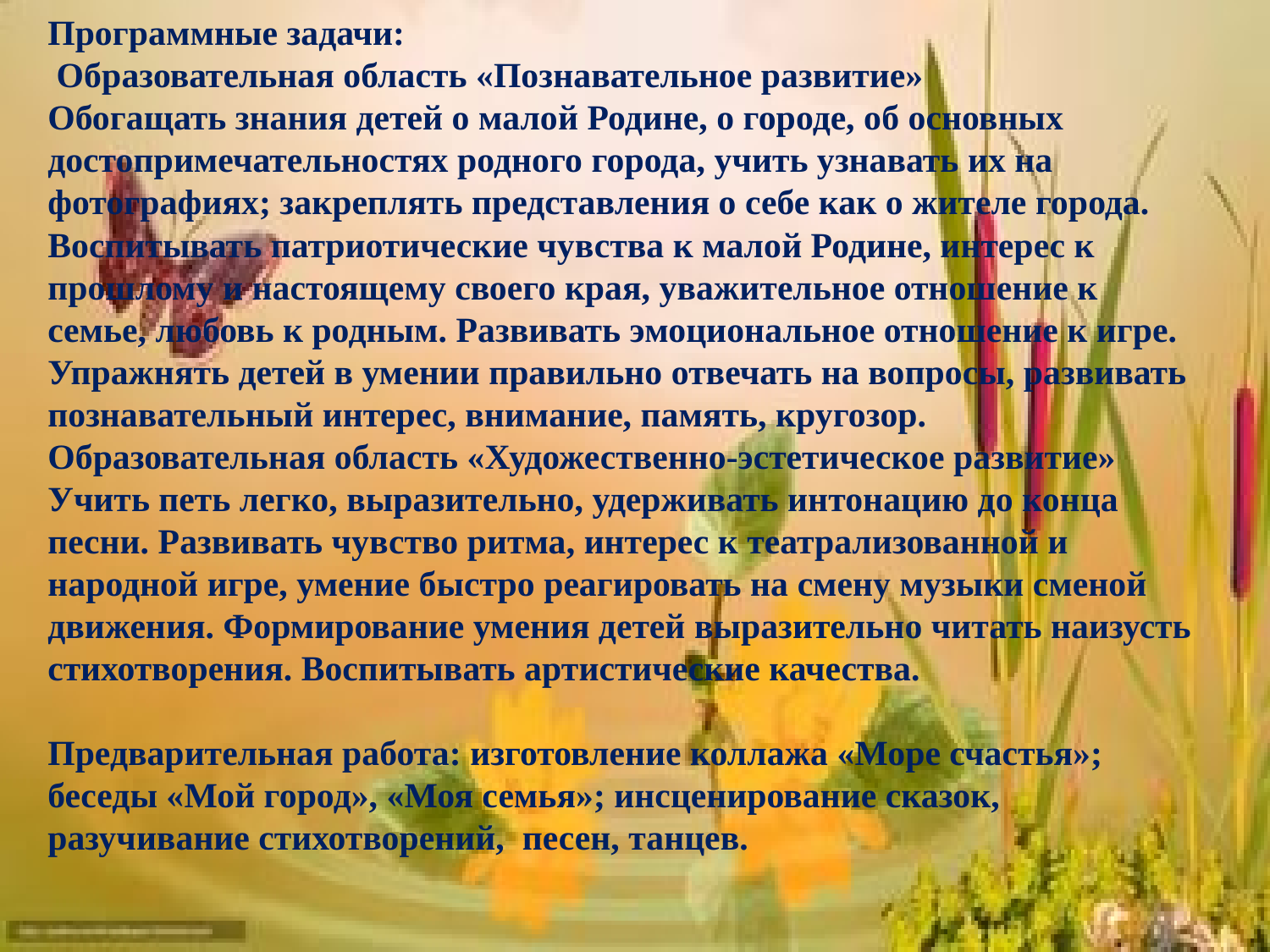

# Программные задачи: Образовательная область «Познавательное развитие» Обогащать знания детей о малой Родине, о городе, об основных достопримечательностях родного города, учить узнавать их на фотографиях; закреплять представления о себе как о жителе города. Воспитывать патриотические чувства к малой Родине, интерес к прошлому и настоящему своего края, уважительное отношение к семье, любовь к родным. Развивать эмоциональное отношение к игре. Упражнять детей в умении правильно отвечать на вопросы, развивать познавательный интерес, внимание, память, кругозор. Образовательная область «Художественно-эстетическое развитие» Учить петь легко, выразительно, удерживать интонацию до конца песни. Развивать чувство ритма, интерес к театрализованной и народной игре, умение быстро реагировать на смену музыки сменой движения. Формирование умения детей выразительно читать наизусть стихотворения. Воспитывать артистические качества. Предварительная работа: изготовление коллажа «Море счастья»; беседы «Мой город», «Моя семья»; инсценирование сказок,  разучивание стихотворений,  песен, танцев.